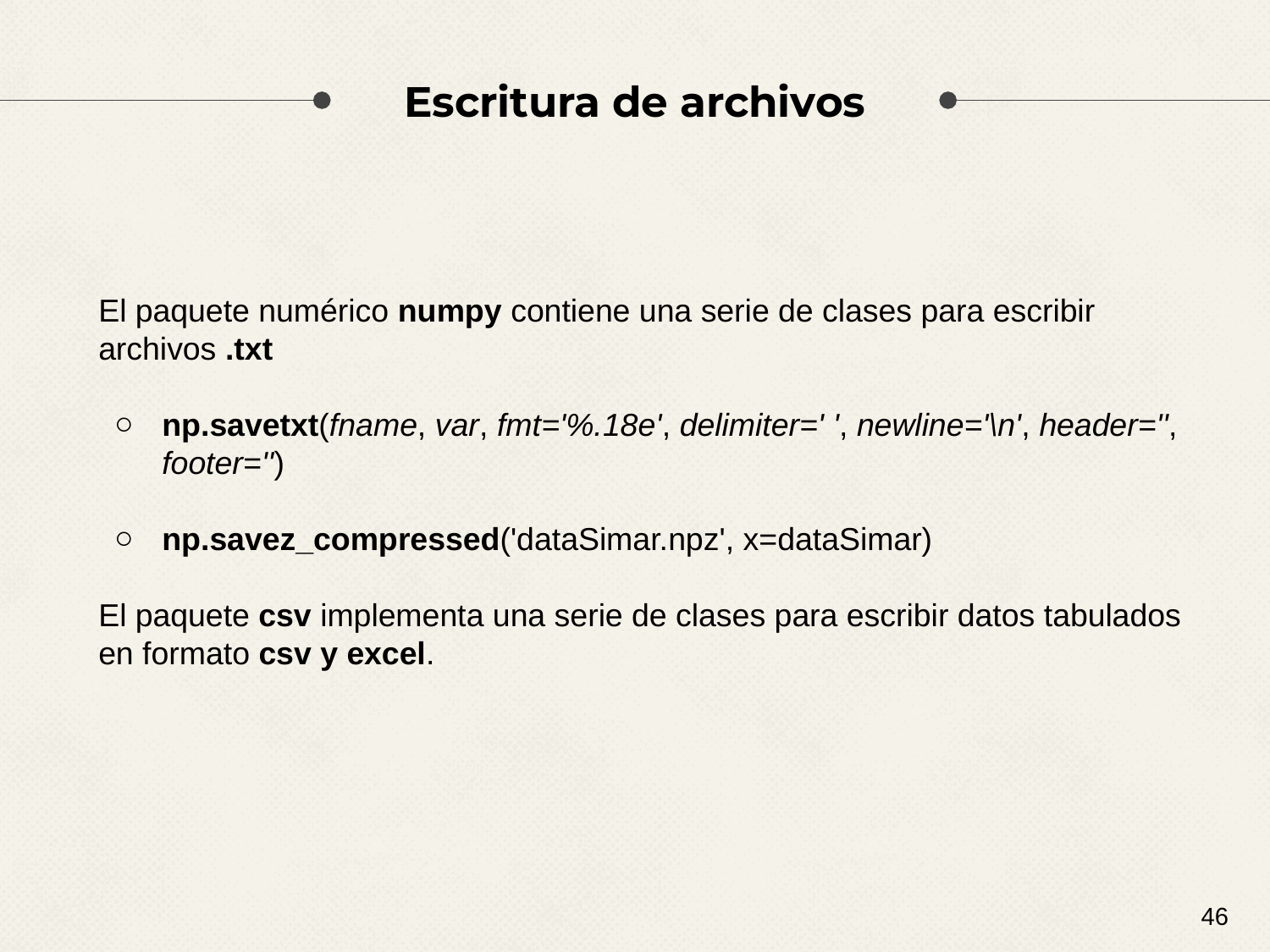

# Escritura de archivos
El paquete numérico numpy contiene una serie de clases para escribir archivos .txt

np.savetxt(fname, var, fmt='%.18e', delimiter=' ', newline='\n', header='', footer='')

np.savez_compressed('dataSimar.npz', x=dataSimar)

El paquete csv implementa una serie de clases para escribir datos tabulados en formato csv y excel.

46